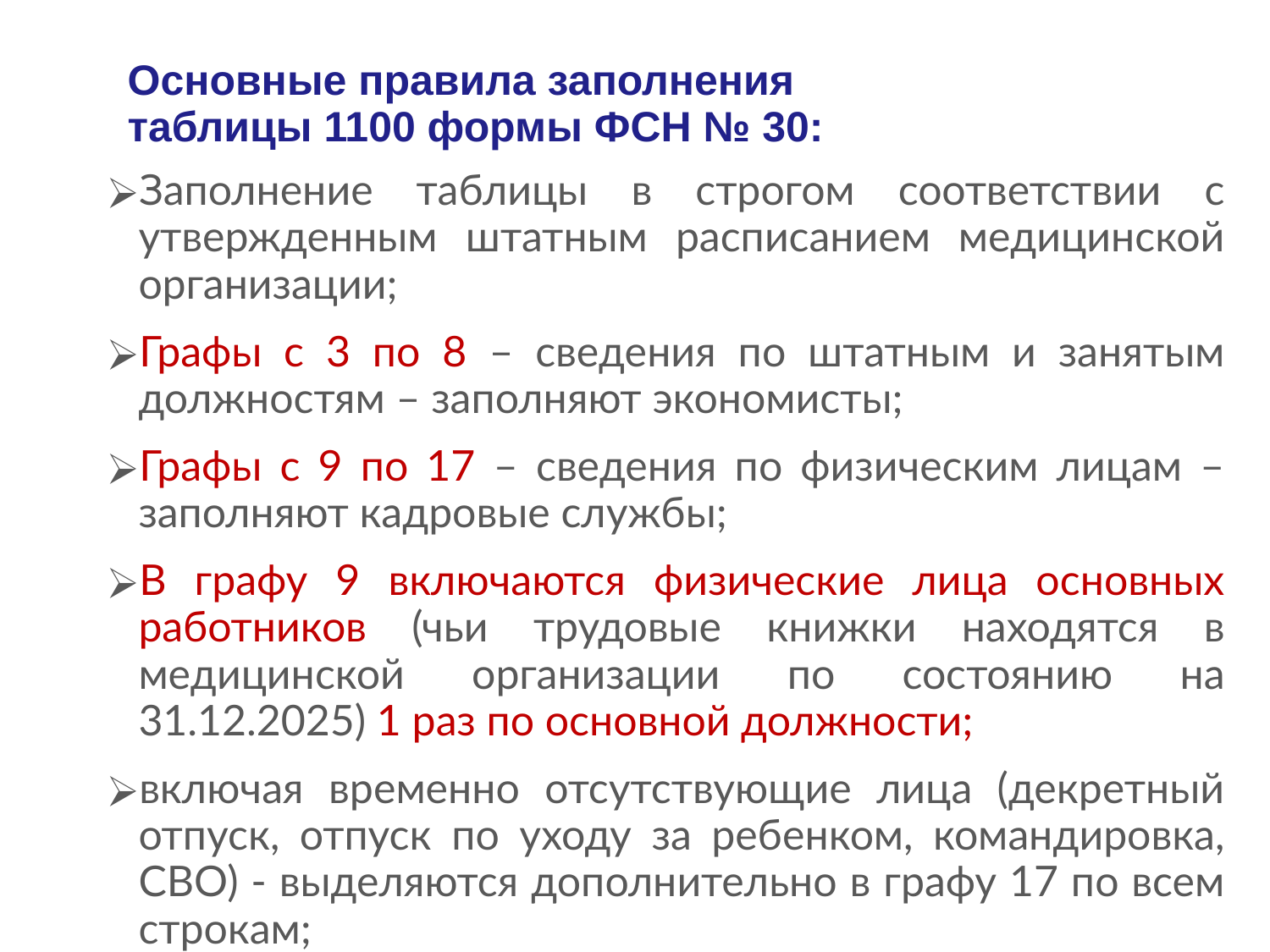

# Основные правила заполнения таблицы 1100 формы ФСН № 30:
Заполнение таблицы в строгом соответствии с утвержденным штатным расписанием медицинской организации;
Графы с 3 по 8 – сведения по штатным и занятым должностям – заполняют экономисты;
Графы с 9 по 17 – сведения по физическим лицам – заполняют кадровые службы;
В графу 9 включаются физические лица основных работников (чьи трудовые книжки находятся в медицинской организации по состоянию на 31.12.2025) 1 раз по основной должности;
включая временно отсутствующие лица (декретный отпуск, отпуск по уходу за ребенком, командировка, СВО) - выделяются дополнительно в графу 17 по всем строкам;